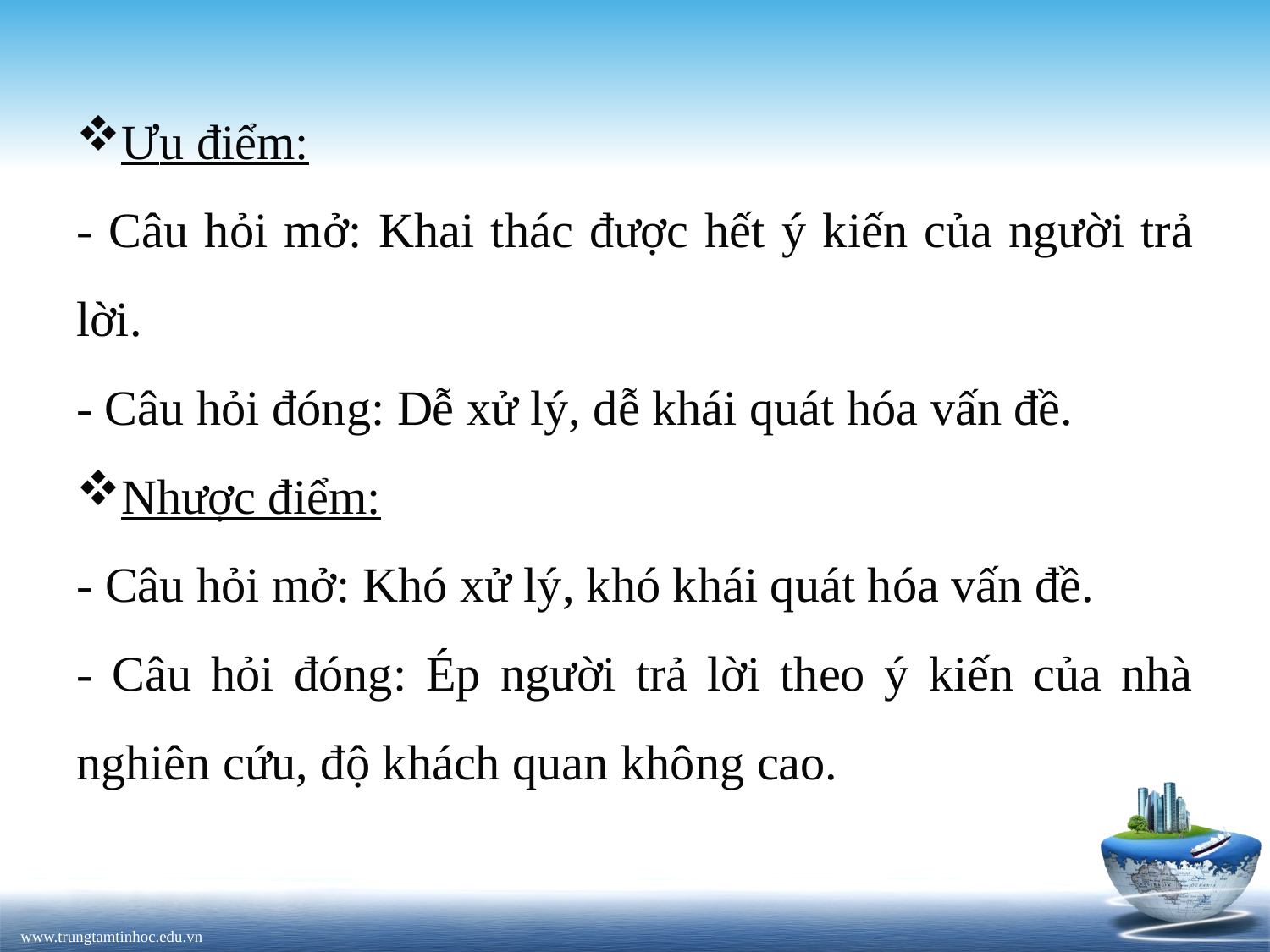

Ưu điểm:
- Câu hỏi mở: Khai thác được hết ý kiến của người trả lời.
- Câu hỏi đóng: Dễ xử lý, dễ khái quát hóa vấn đề.
Nhược điểm:
- Câu hỏi mở: Khó xử lý, khó khái quát hóa vấn đề.
- Câu hỏi đóng: Ép người trả lời theo ý kiến của nhà nghiên cứu, độ khách quan không cao.